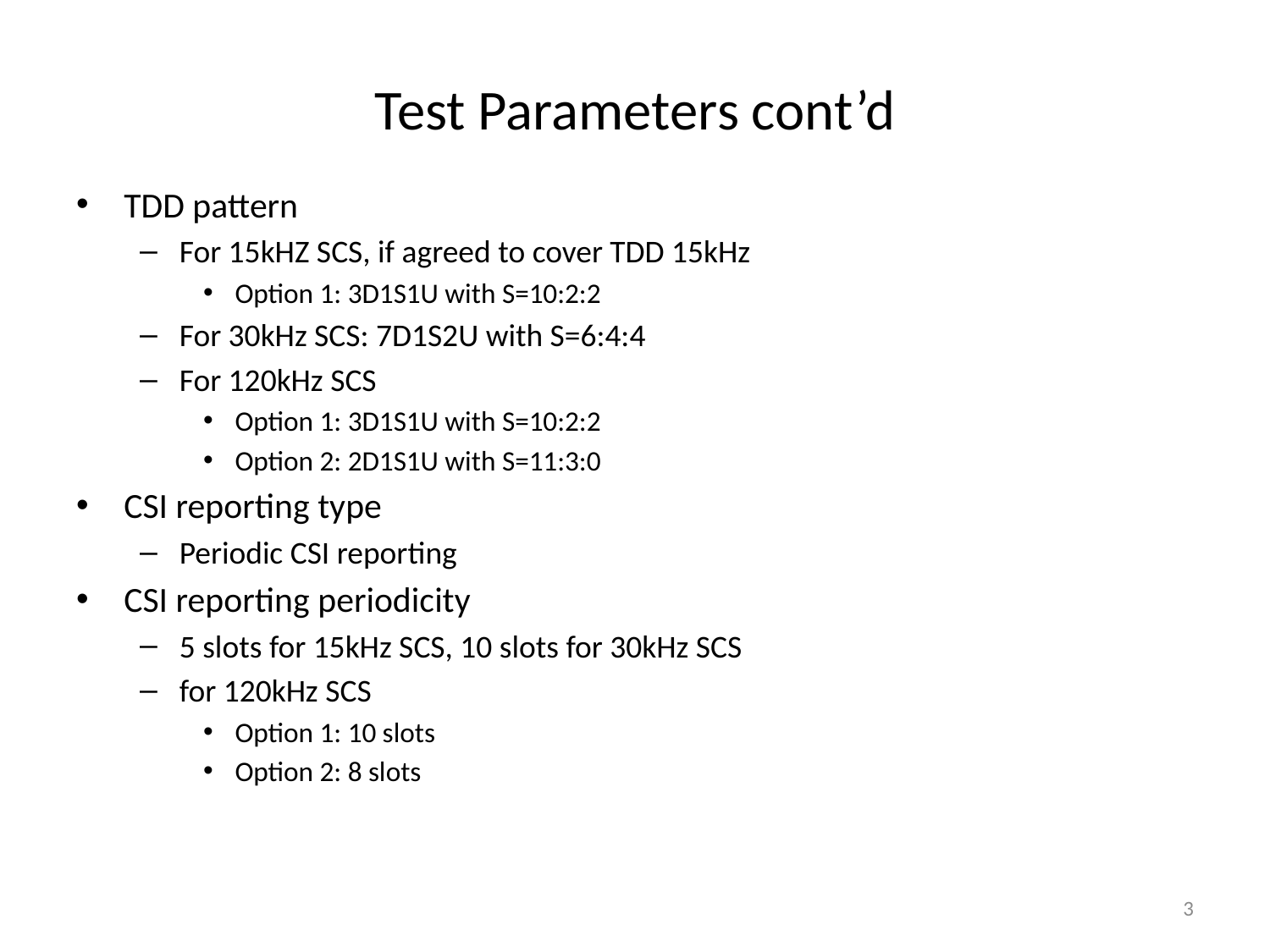

# Test Parameters cont’d
TDD pattern
For 15kHZ SCS, if agreed to cover TDD 15kHz
Option 1: 3D1S1U with S=10:2:2
For 30kHz SCS: 7D1S2U with S=6:4:4
For 120kHz SCS
Option 1: 3D1S1U with S=10:2:2
Option 2: 2D1S1U with S=11:3:0
CSI reporting type
Periodic CSI reporting
CSI reporting periodicity
5 slots for 15kHz SCS, 10 slots for 30kHz SCS
for 120kHz SCS
Option 1: 10 slots
Option 2: 8 slots

3